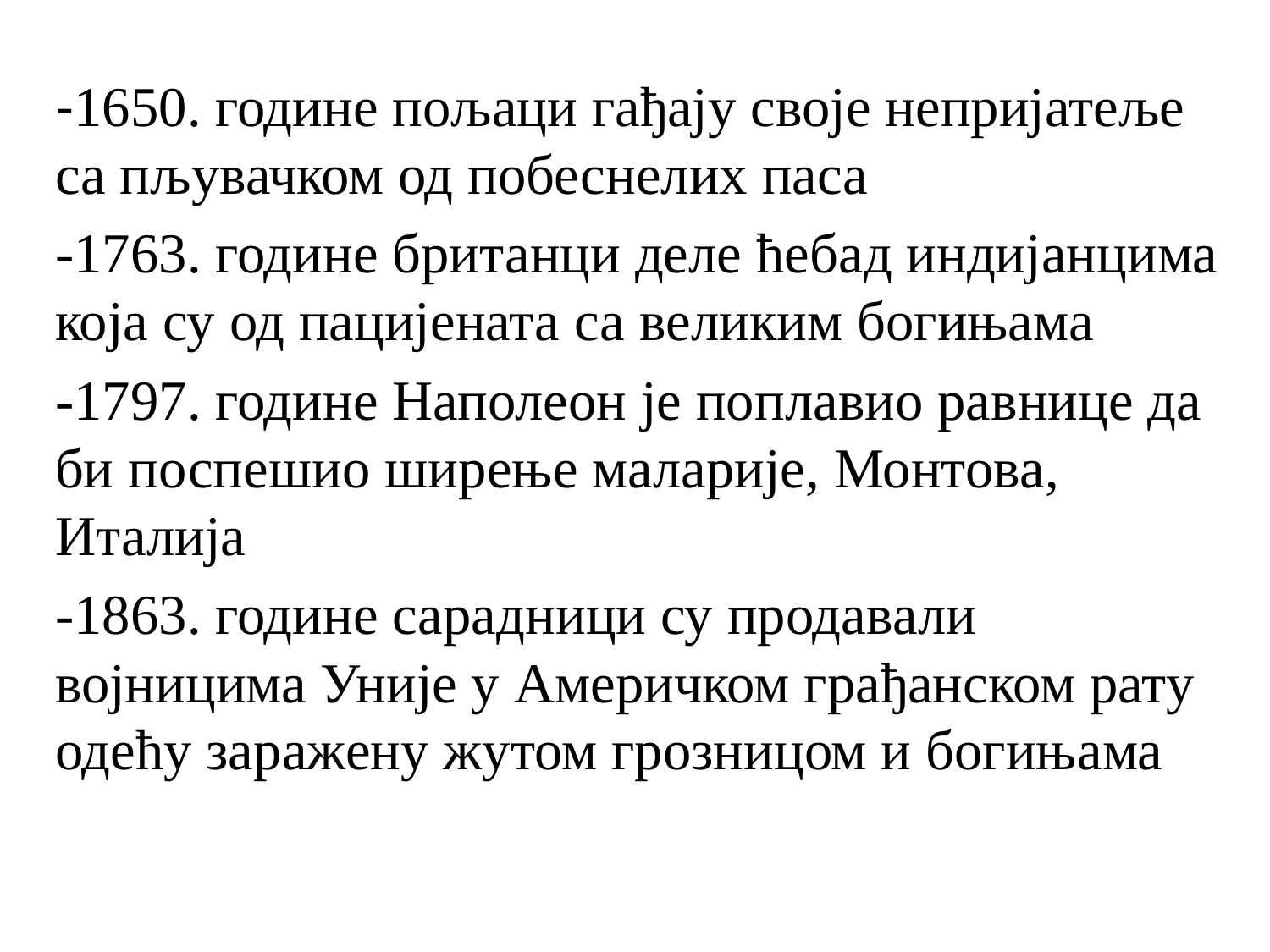

-1650. године пољаци гађају своје непријатеље са пљувачком од побеснелих паса
-1763. године британци деле ћебад индијанцима која су од пацијената са великим богињама
-1797. године Наполеон је поплавио равнице да би поспешио ширење маларије, Монтова, Италија
-1863. године сарадници су продавали војницима Уније у Америчком грађанском рату одећу заражену жутом грозницом и богињама